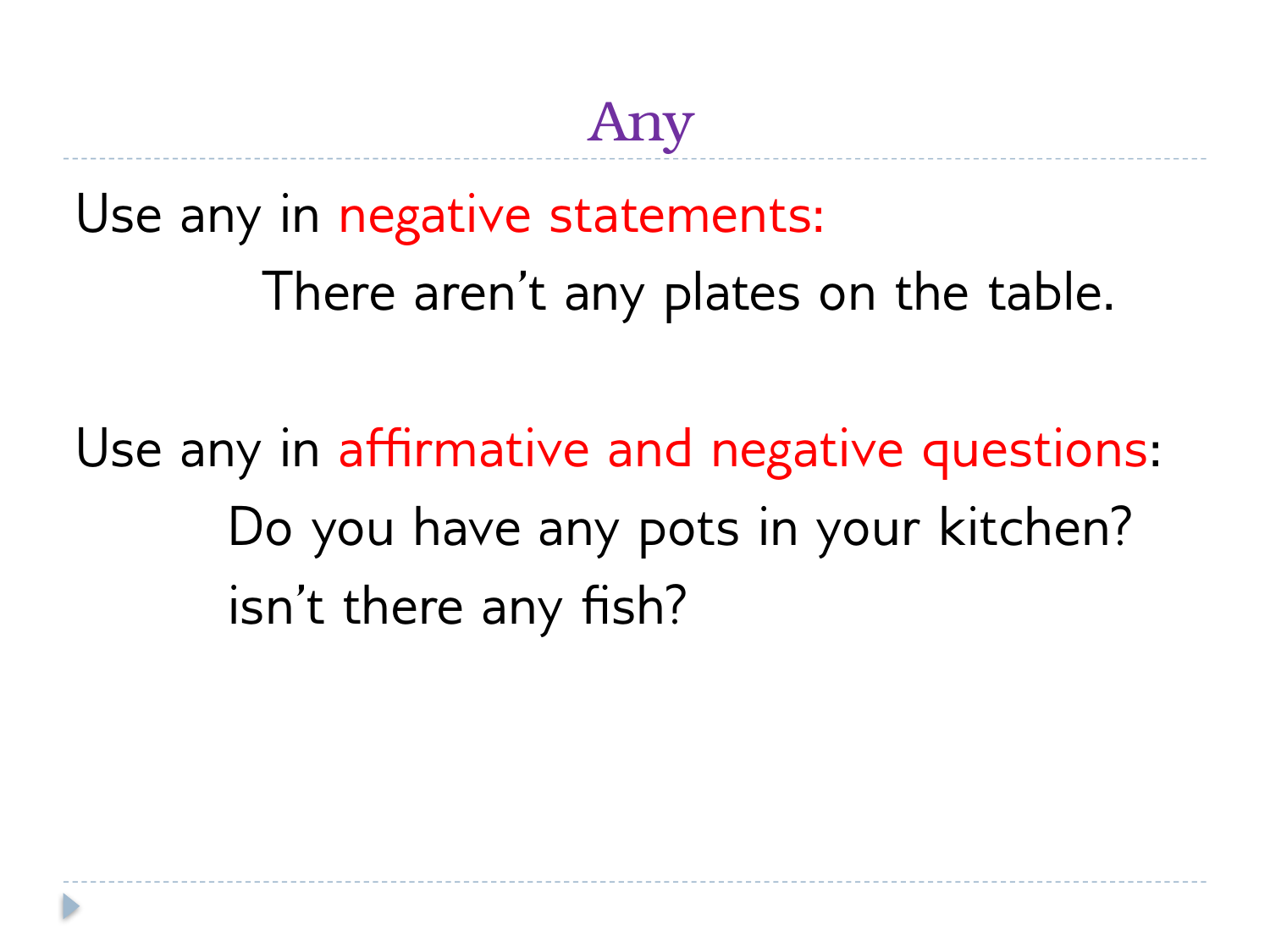

# Any
Use any in negative statements:
           There aren’t any plates on the table.

Use any in affirmative and negative questions:
         Do you have any pots in your kitchen?
         isn’t there any fish?